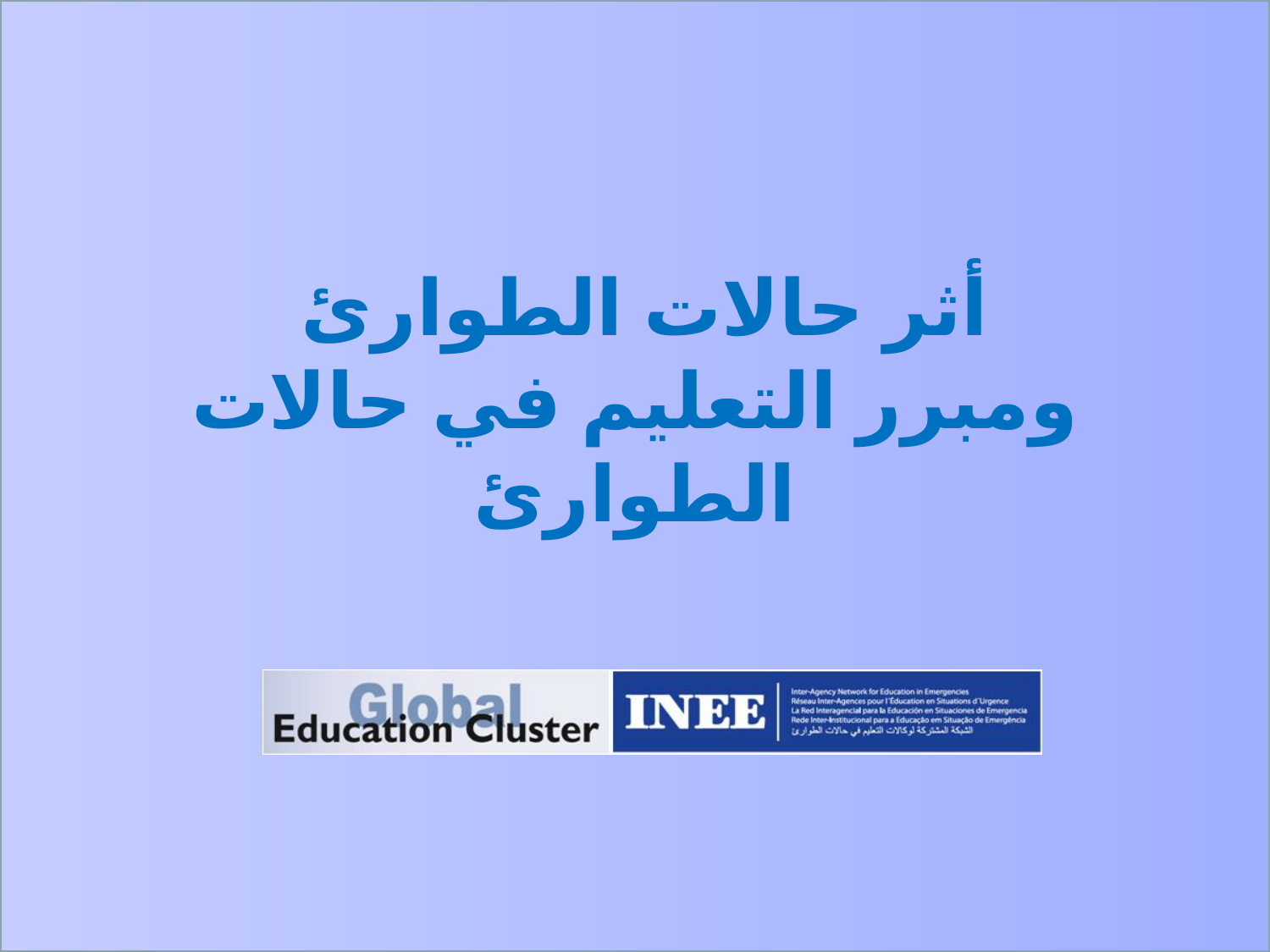

# أثر حالات الطوارئ ومبرر التعليم في حالات الطوارئ